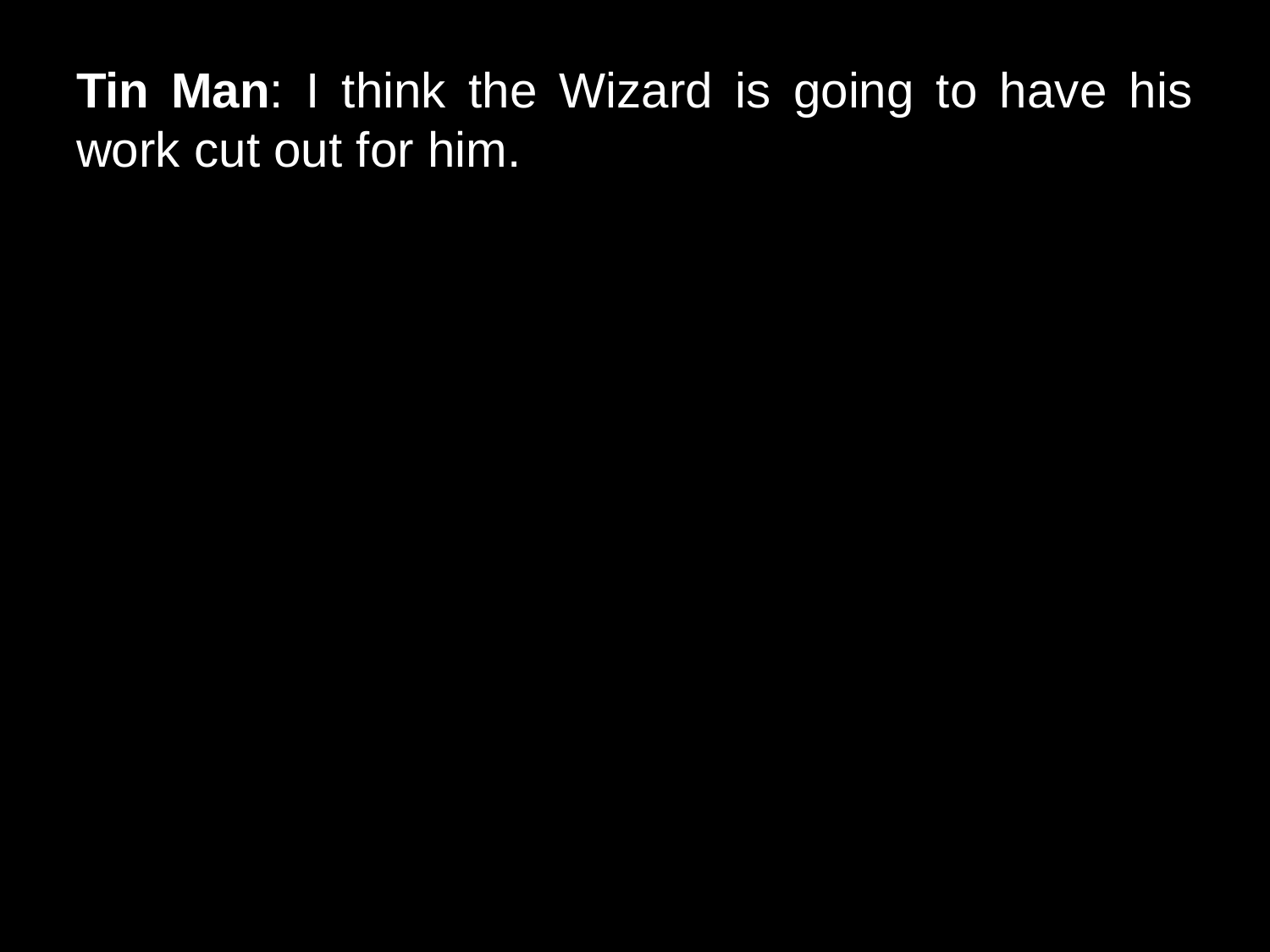

# Tin Man: I think the Wizard is going to have his work cut out for him.